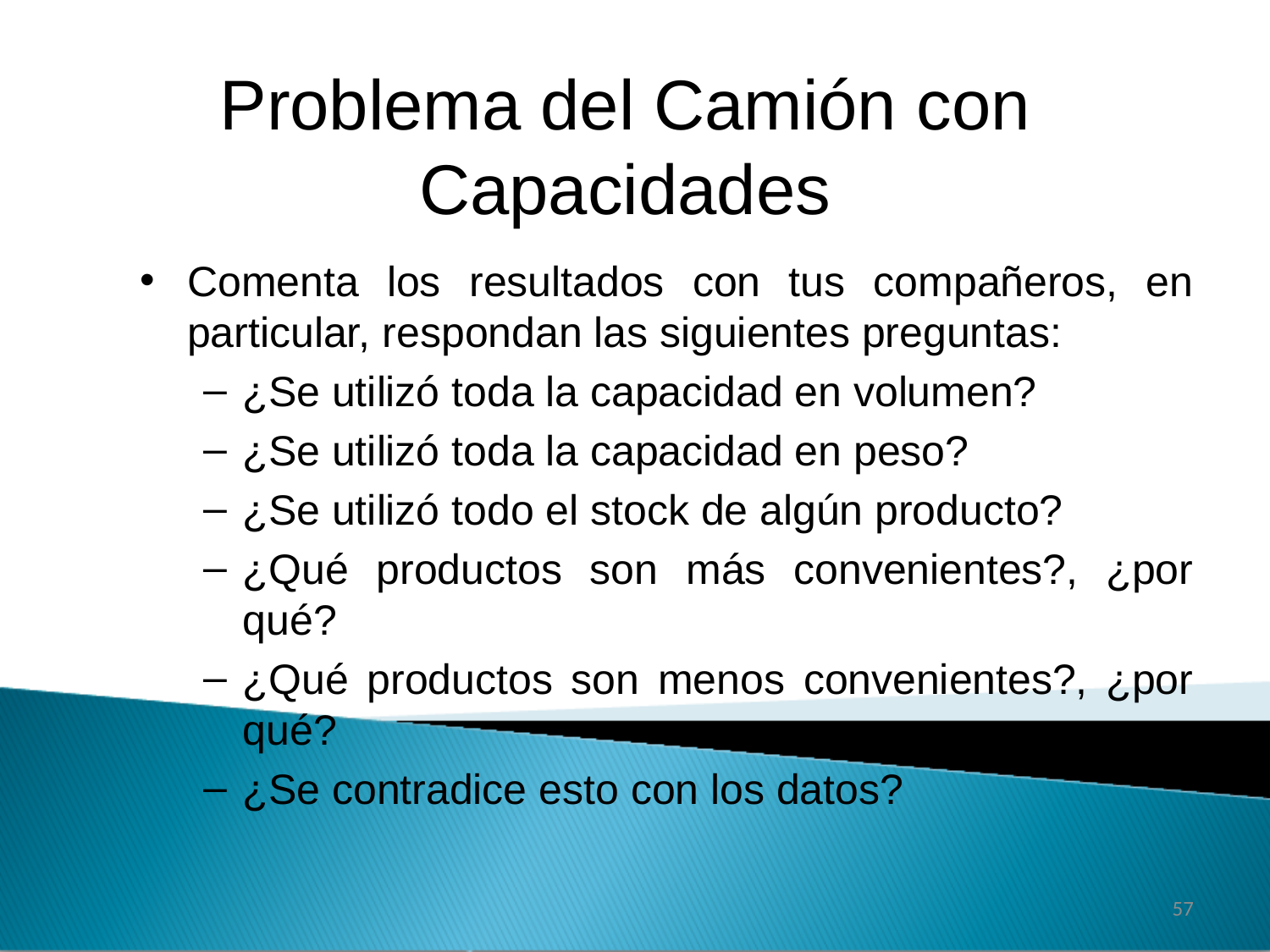

# Problema del Camión con Capacidades
Comenta los resultados con tus compañeros, en particular, respondan las siguientes preguntas:
¿Se utilizó toda la capacidad en volumen?
¿Se utilizó toda la capacidad en peso?
¿Se utilizó todo el stock de algún producto?
¿Qué productos son más convenientes?, ¿por qué?
¿Qué productos son menos convenientes?, ¿por qué?
¿Se contradice esto con los datos?

57